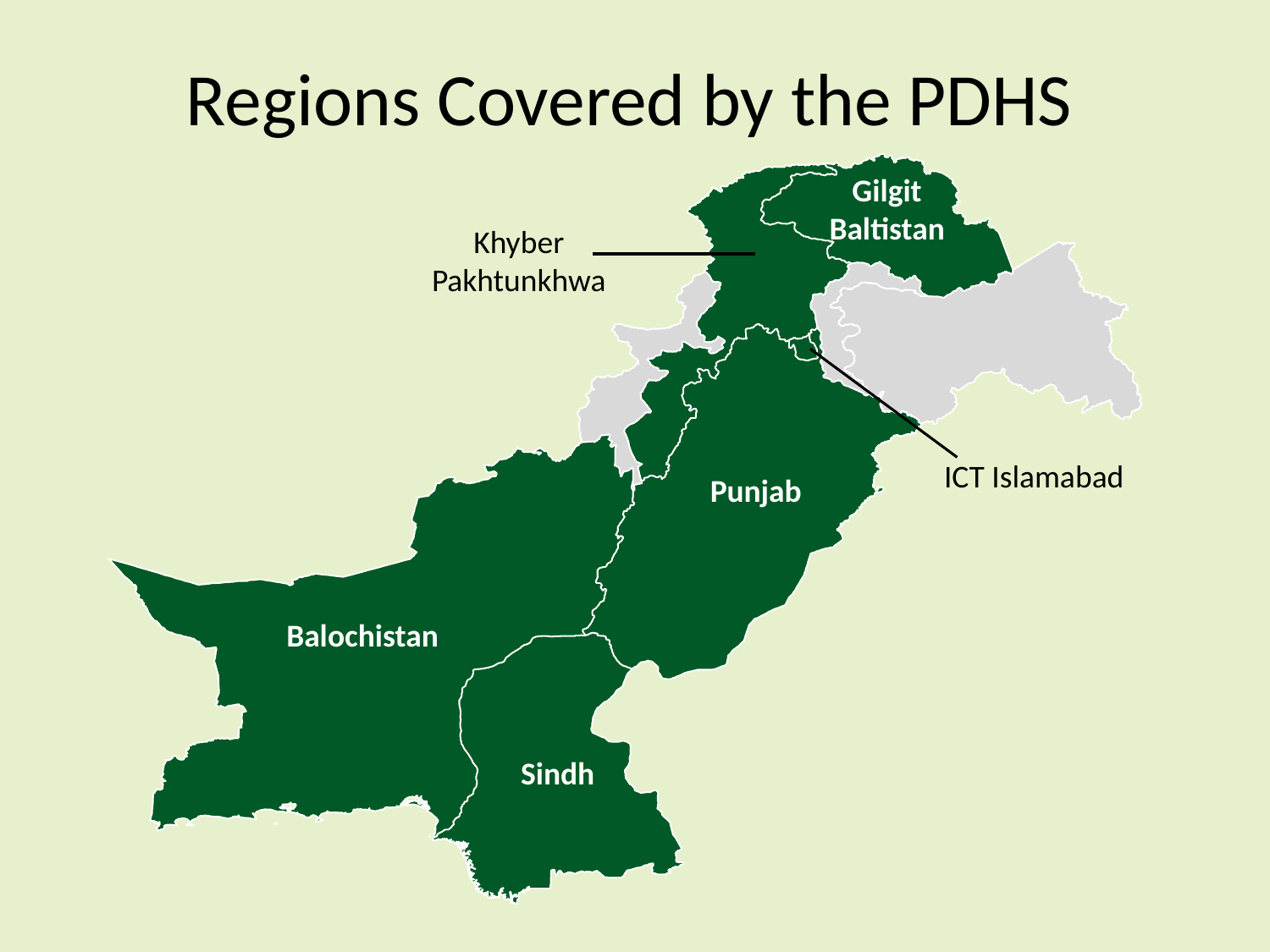

# Regions Covered by the PDHS

Gilgit
Baltistan
Khyber
Pakhtunkhwa
ICT Islamabad
Punjab
Balochistan
Sindh